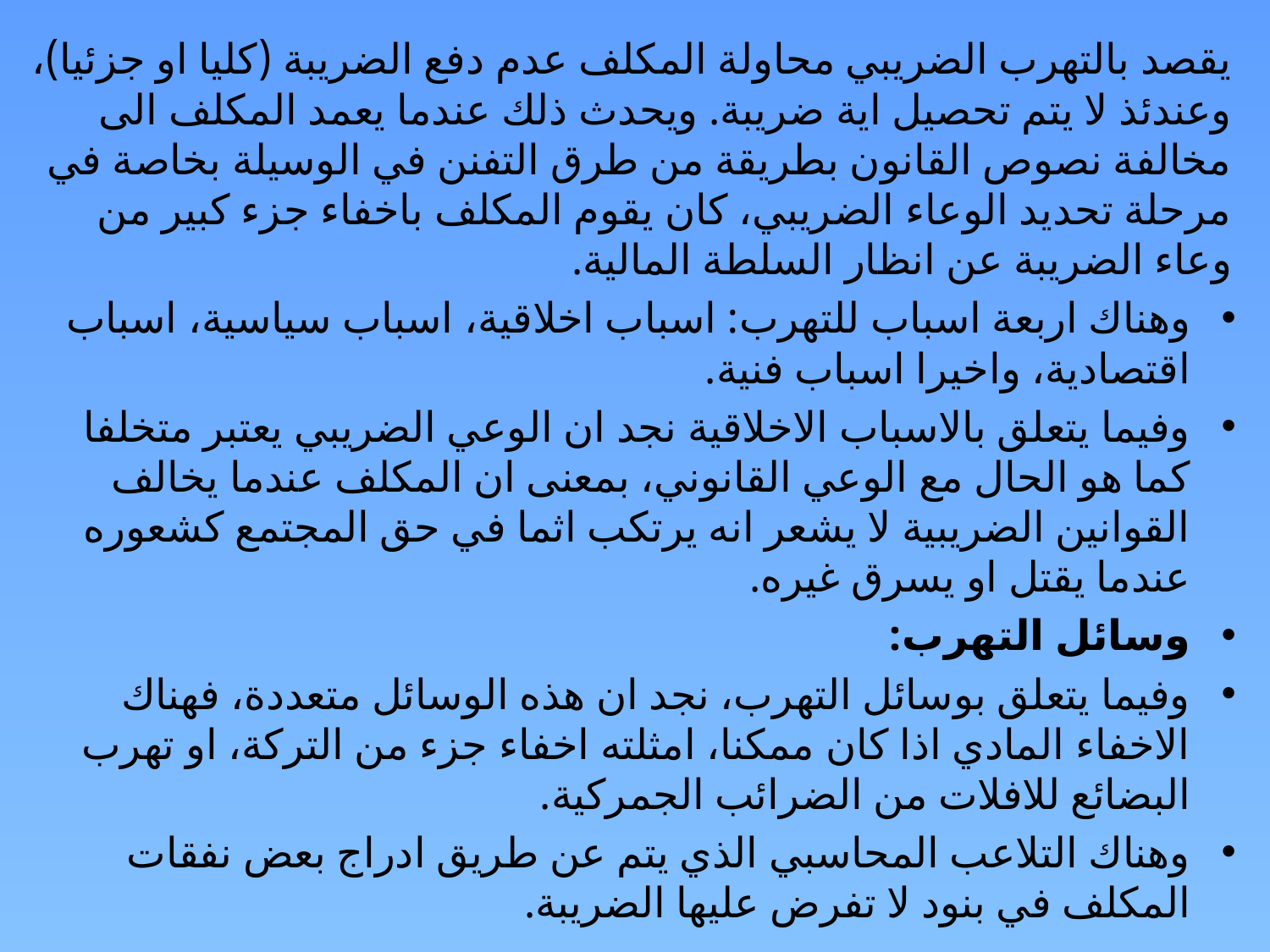

يقصد بالتهرب الضريبي محاولة المكلف عدم دفع الضريبة (كليا او جزئيا)، وعندئذ لا يتم تحصيل اية ضريبة. ويحدث ذلك عندما يعمد المكلف الى مخالفة نصوص القانون بطريقة من طرق التفنن في الوسيلة بخاصة في مرحلة تحديد الوعاء الضريبي، كان يقوم المكلف باخفاء جزء كبير من وعاء الضريبة عن انظار السلطة المالية.
وهناك اربعة اسباب للتهرب: اسباب اخلاقية، اسباب سياسية، اسباب اقتصادية، واخيرا اسباب فنية.
وفيما يتعلق بالاسباب الاخلاقية نجد ان الوعي الضريبي يعتبر متخلفا كما هو الحال مع الوعي القانوني، بمعنى ان المكلف عندما يخالف القوانين الضريبية لا يشعر انه يرتكب اثما في حق المجتمع كشعوره عندما يقتل او يسرق غيره.
وسائل التهرب:
وفيما يتعلق بوسائل التهرب، نجد ان هذه الوسائل متعددة، فهناك الاخفاء المادي اذا كان ممكنا، امثلته اخفاء جزء من التركة، او تهرب البضائع للافلات من الضرائب الجمركية.
وهناك التلاعب المحاسبي الذي يتم عن طريق ادراج بعض نفقات المكلف في بنود لا تفرض عليها الضريبة.